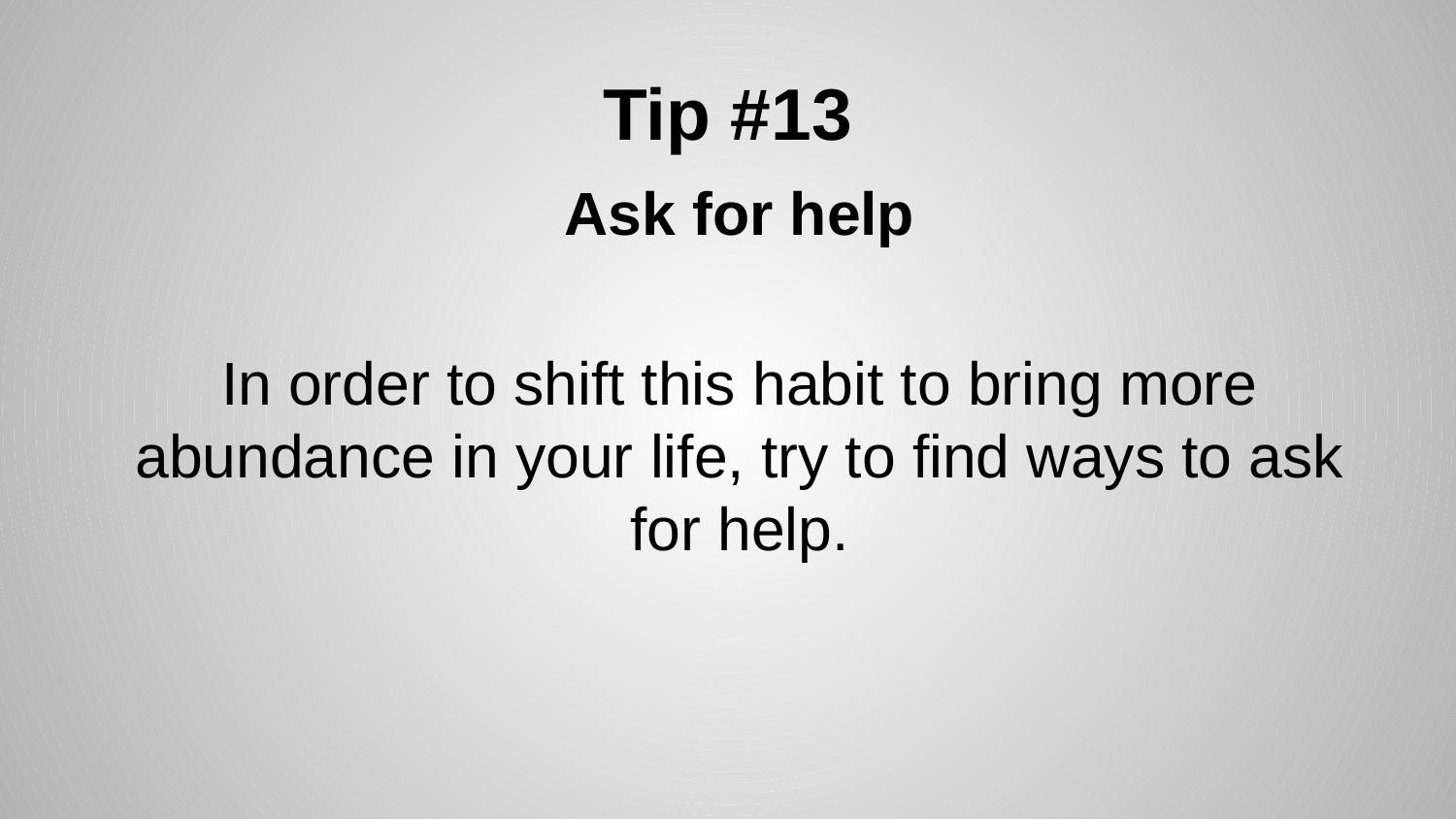

# Tip #13

Ask for help

In order to shift this habit to bring more abundance in your life, try to find ways to ask for help.